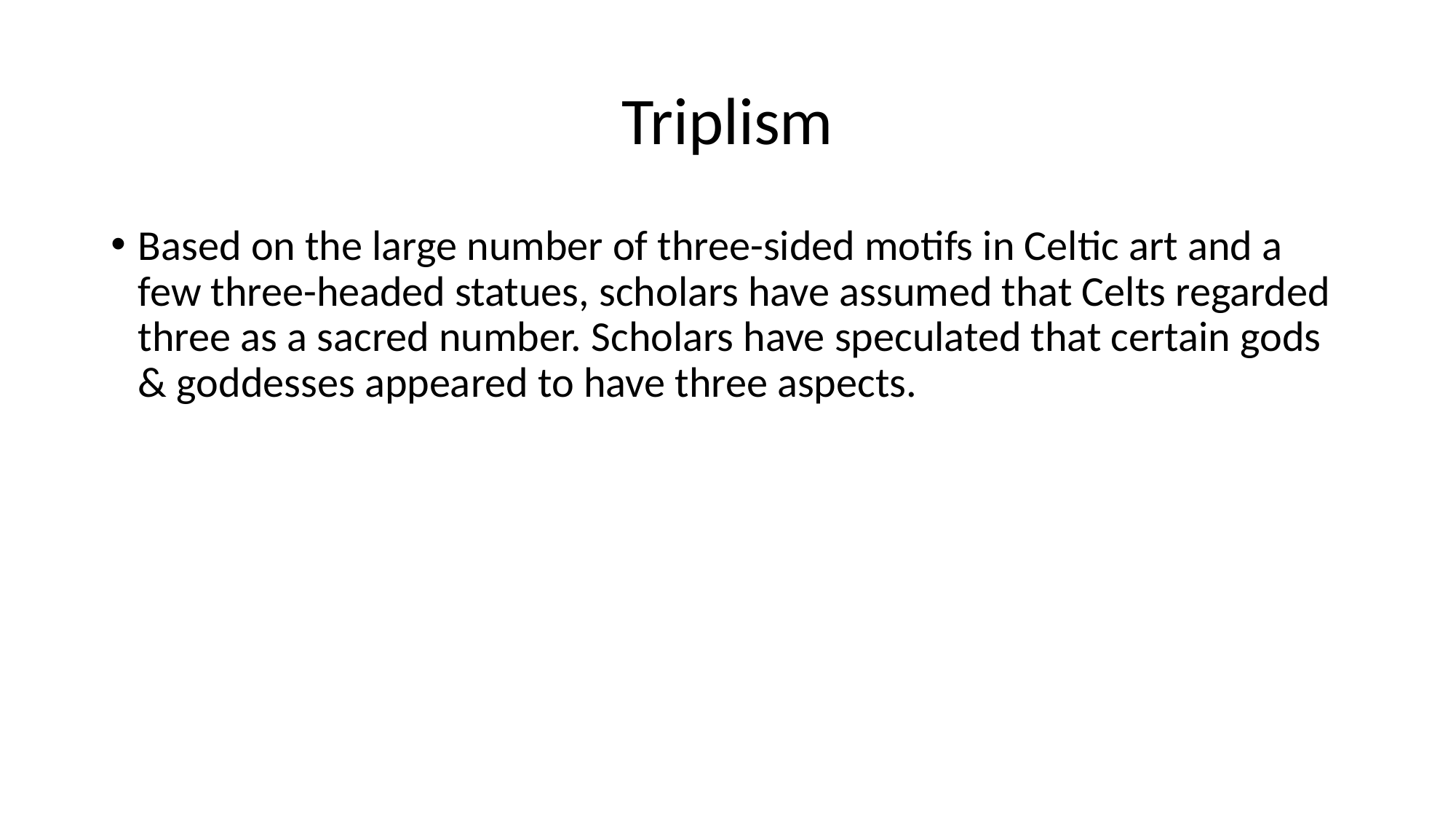

# Triplism
Based on the large number of three-sided motifs in Celtic art and a few three-headed statues, scholars have assumed that Celts regarded three as a sacred number. Scholars have speculated that certain gods & goddesses appeared to have three aspects.